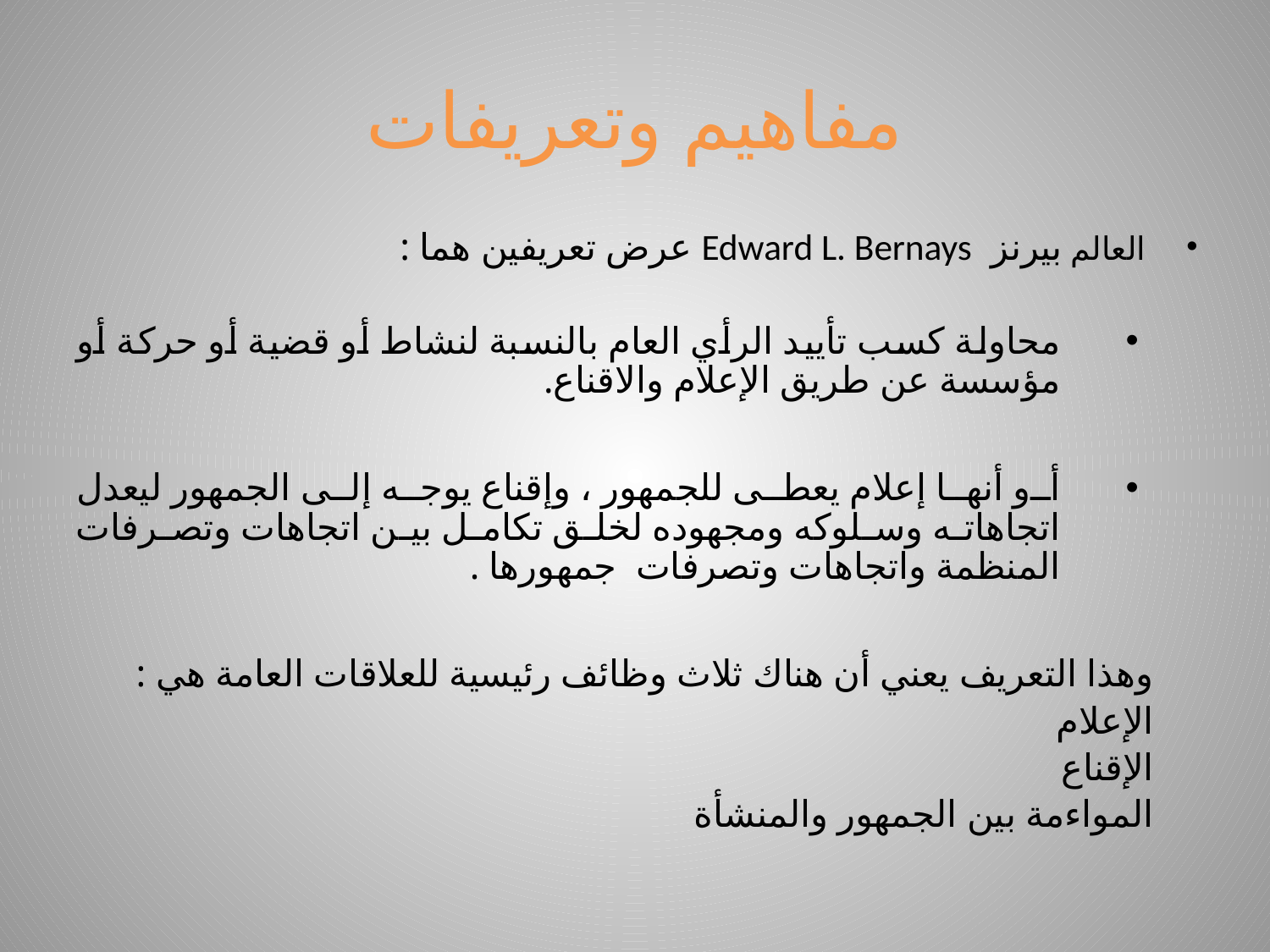

# مفاهيم وتعريفات
 العالم بيرنز  Edward L. Bernays عرض تعريفين هما :

محاولة كسب تأييد الرأي العام بالنسبة لنشاط أو قضية أو حركة أو مؤسسة عن طريق الإعلام والاقناع.

أو أنها إعلام يعطى للجمهور ، وإقناع يوجه إلى الجمهور ليعدل اتجاهاته وسلوكه ومجهوده لخلق تكامل بين اتجاهات وتصرفات المنظمة واتجاهات وتصرفات  جمهورها .

		وهذا التعريف يعني أن هناك ثلاث وظائف رئيسية للعلاقات العامة هي :
			الإعلام
			الإقناع
			المواءمة بين الجمهور والمنشأة